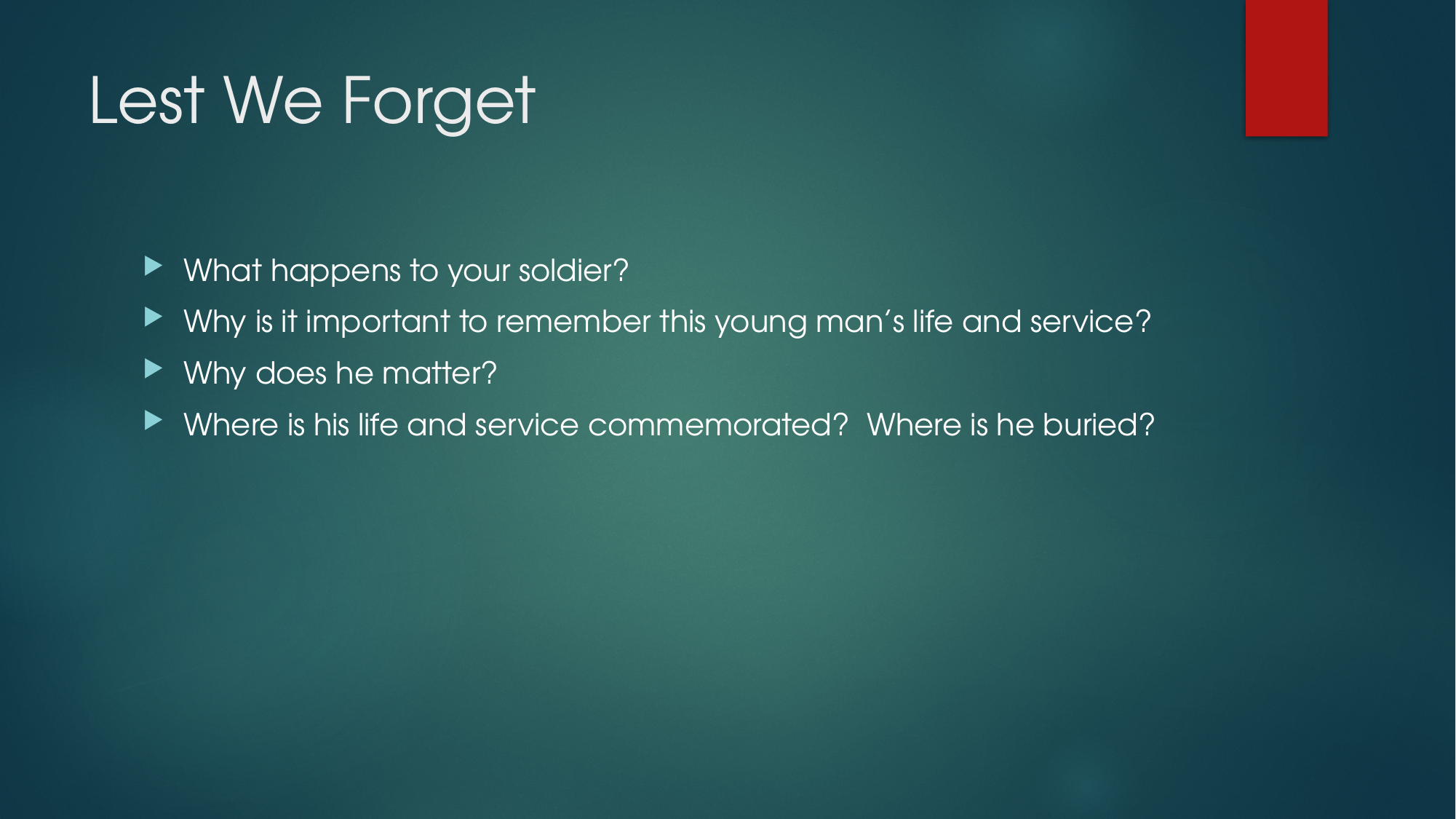

# Lest We Forget
What happens to your soldier?
Why is it important to remember this young man’s life and service?
Why does he matter?
Where is his life and service commemorated?  Where is he buried?